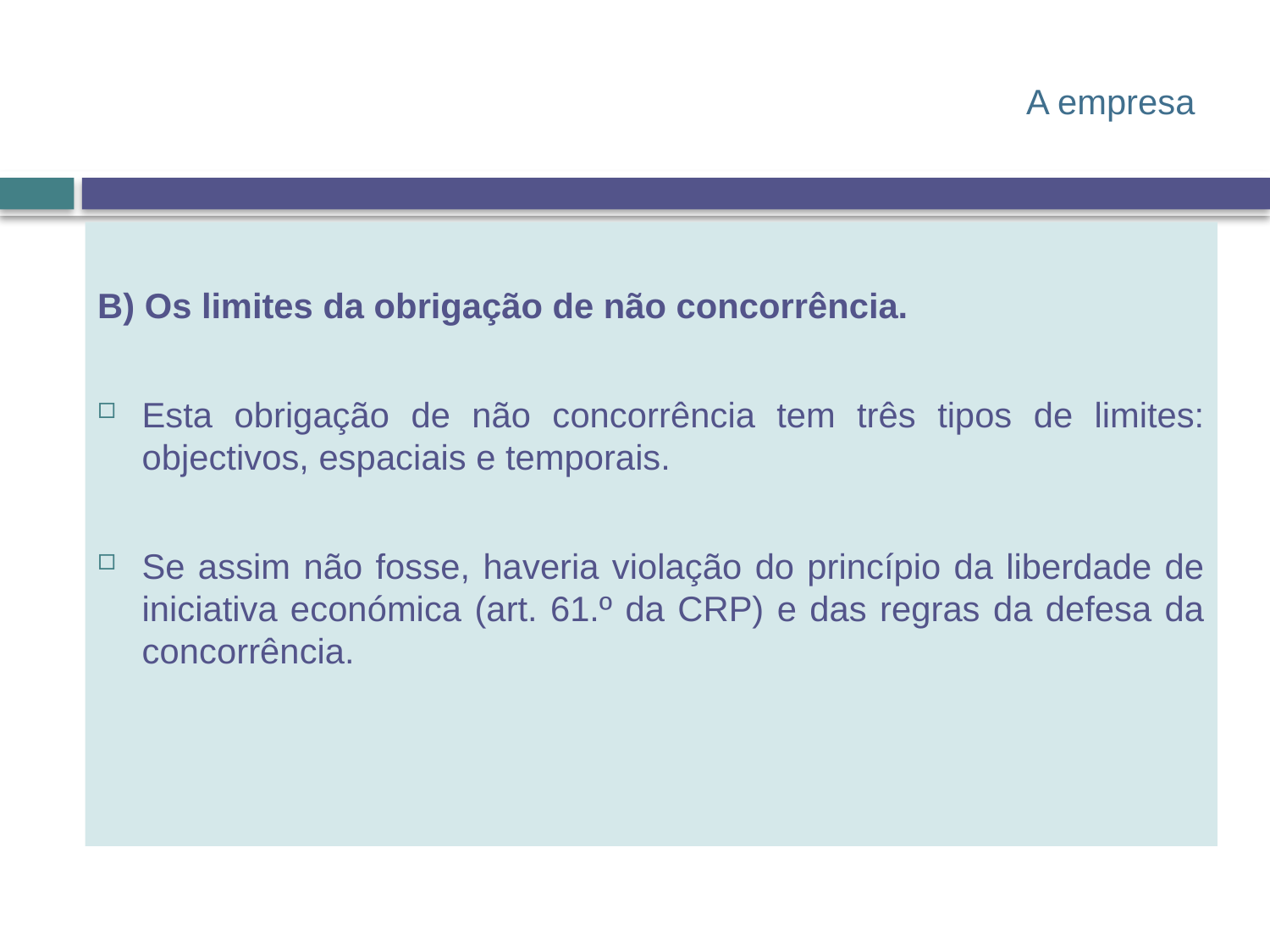

# A empresa

B) Os limites da obrigação de não concorrência.

Esta obrigação de não concorrência tem três tipos de limites: objectivos, espaciais e temporais.

Se assim não fosse, haveria violação do princípio da liberdade de iniciativa económica (art. 61.º da CRP) e das regras da defesa da concorrência.